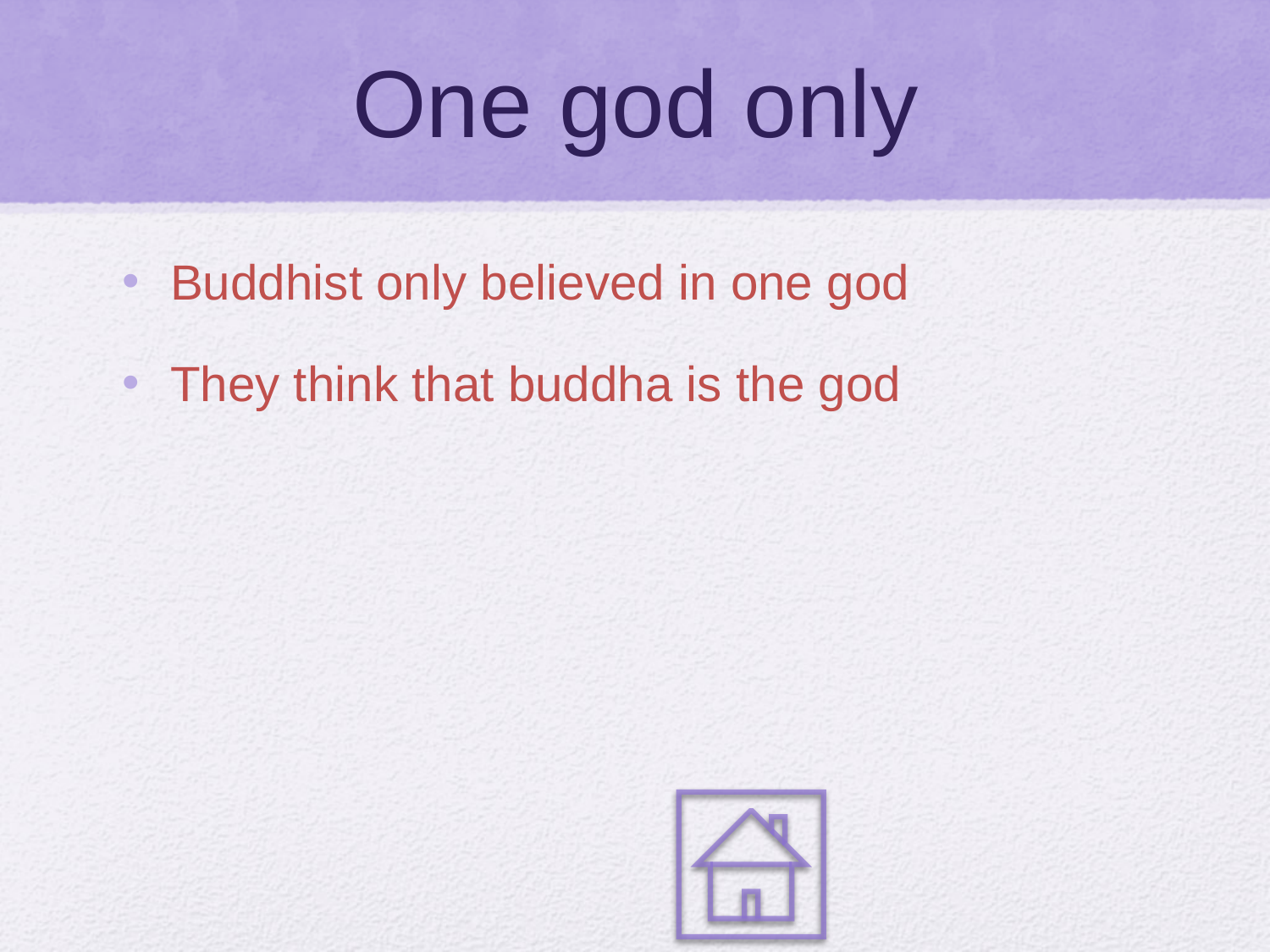

# One god only
Buddhist only believed in one god
They think that buddha is the god